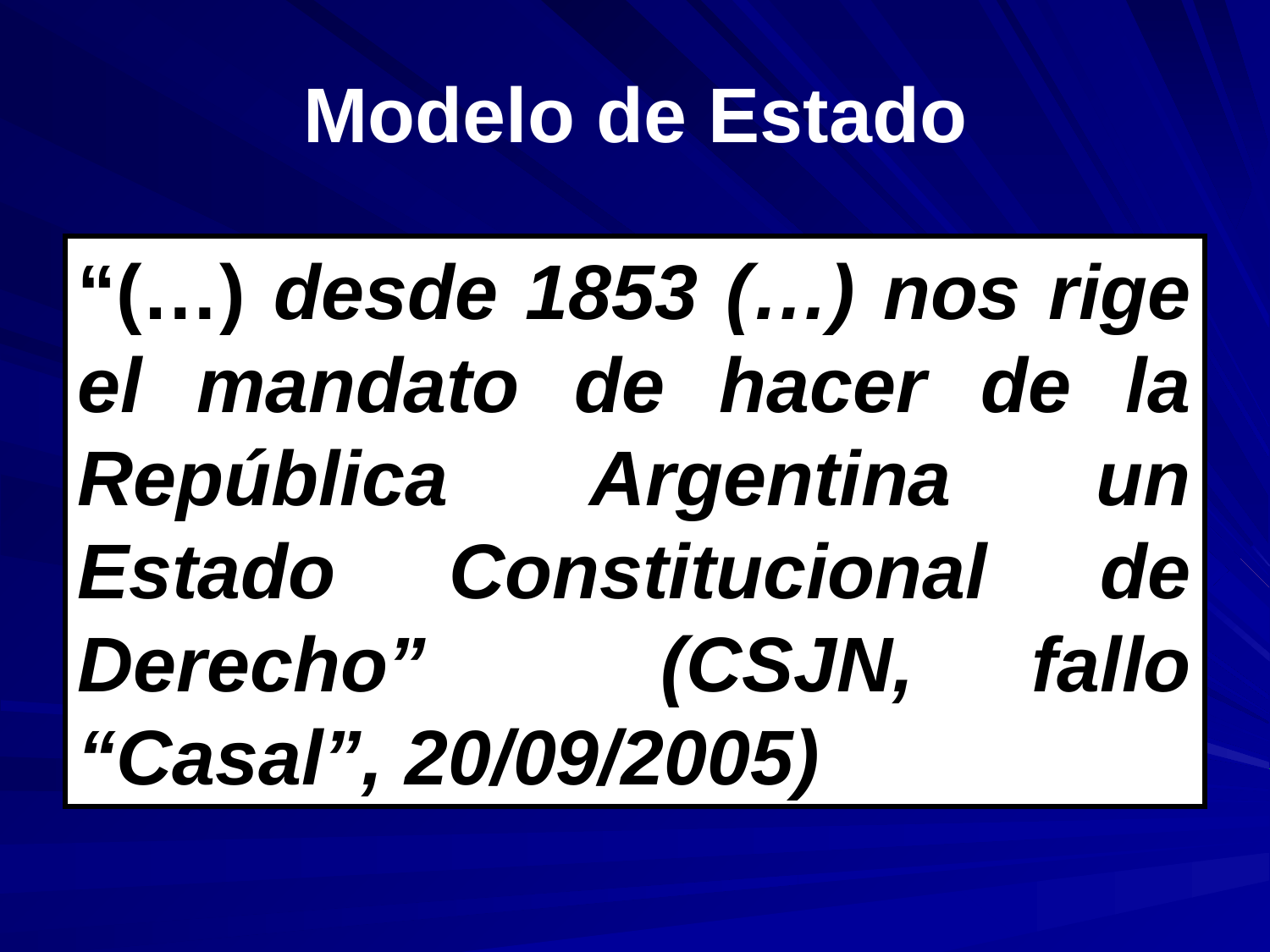

# Modelo de Estado
“(…) desde 1853 (…) nos rige el mandato de hacer de la República Argentina un Estado Constitucional de Derecho”  (CSJN, fallo “Casal”, 20/09/2005)